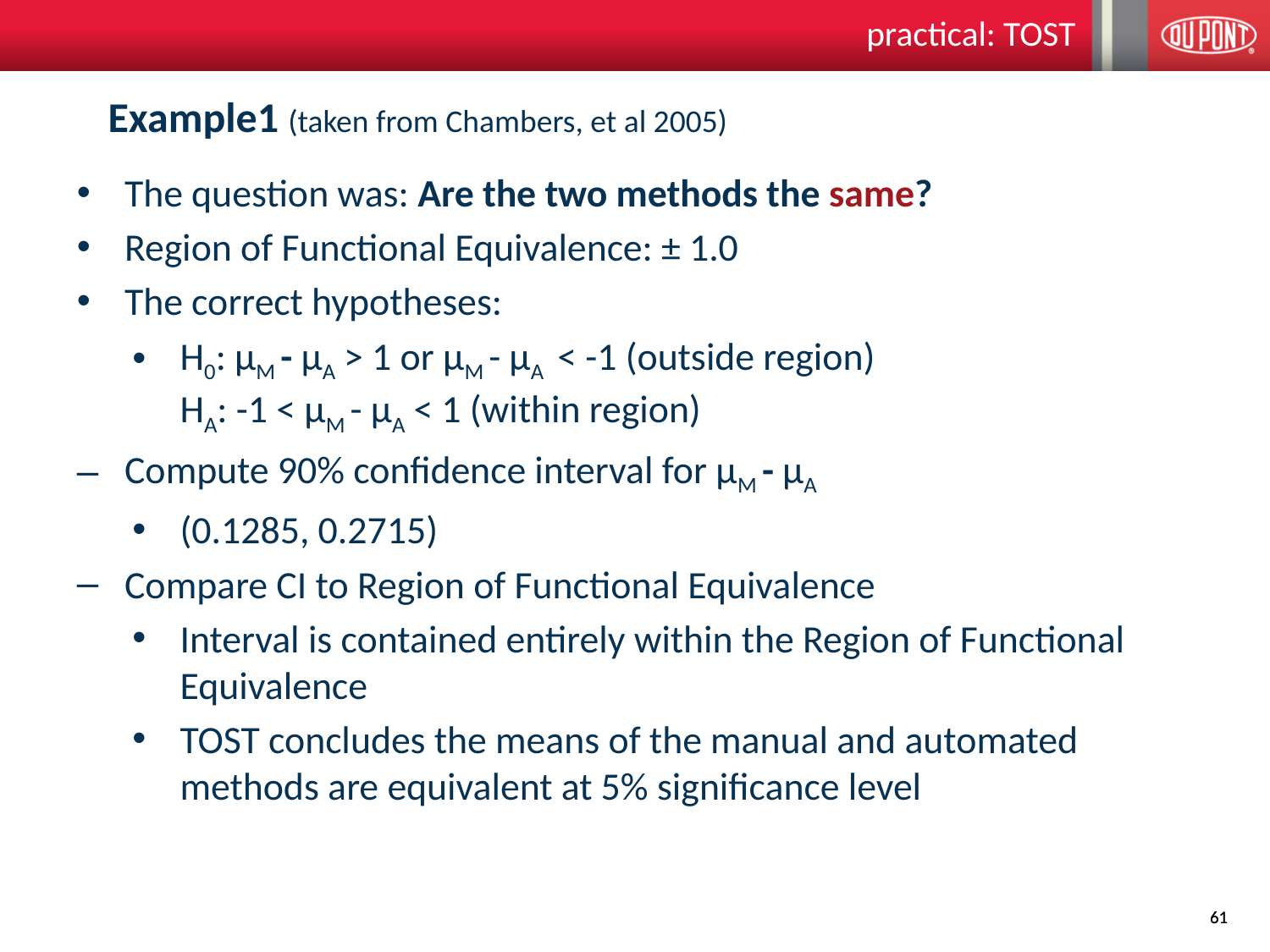

practical: TOST
# Example1 (taken from Chambers, et al 2005)
The question was: Are the two methods the same?
Region of Functional Equivalence: ± 1.0
The correct hypotheses:
H0: µM - µA > 1 or µM - µA  < -1 (outside region)
HA: -1 < µM - µA < 1 (within region)
Compute 90% confidence interval for µM - µA
(0.1285, 0.2715)
Compare CI to Region of Functional Equivalence
Interval is contained entirely within the Region of Functional Equivalence
TOST concludes the means of the manual and automated methods are equivalent at 5% significance level